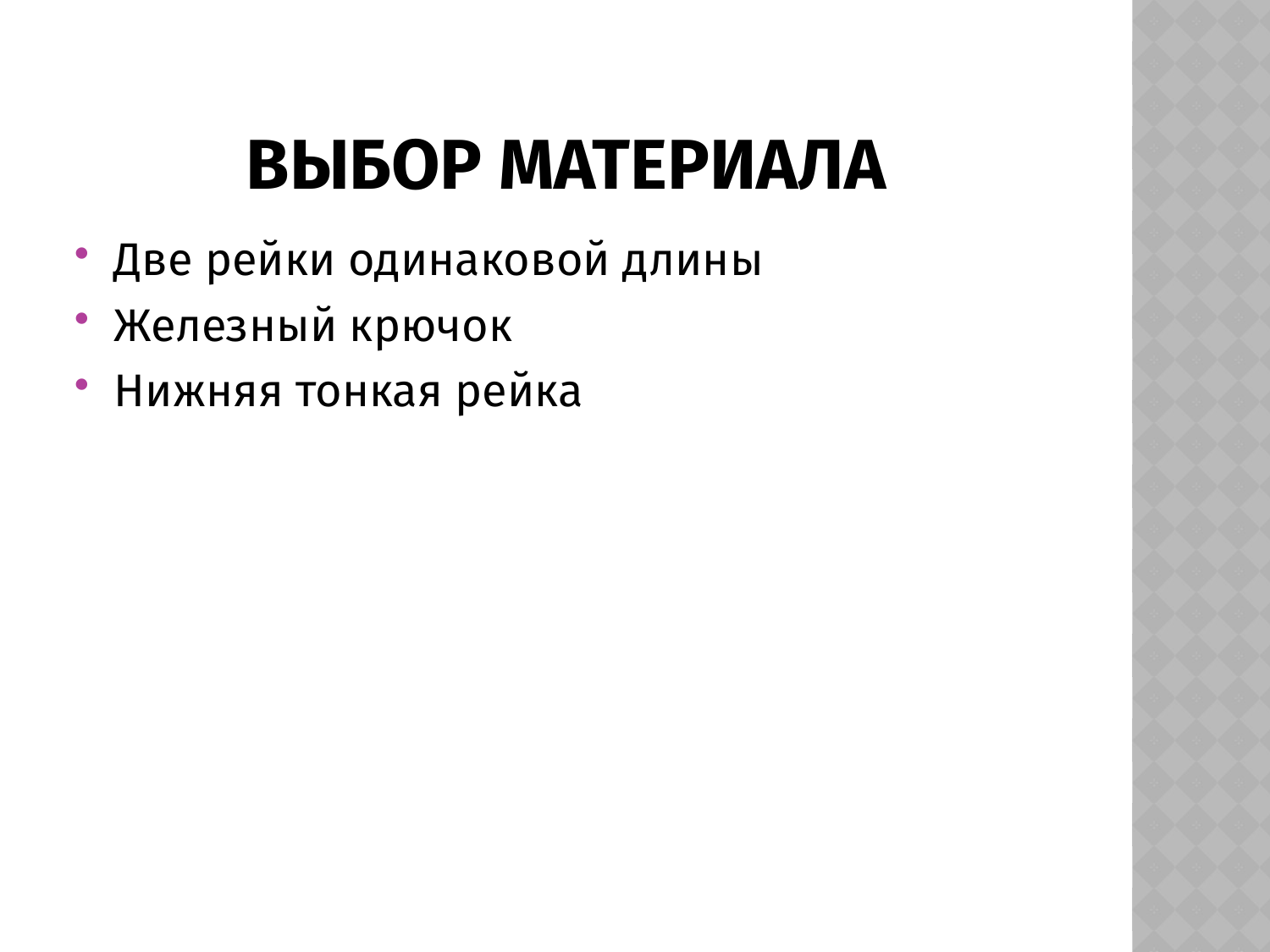

# Выбор материала
Две рейки одинаковой длины
Железный крючок
Нижняя тонкая рейка